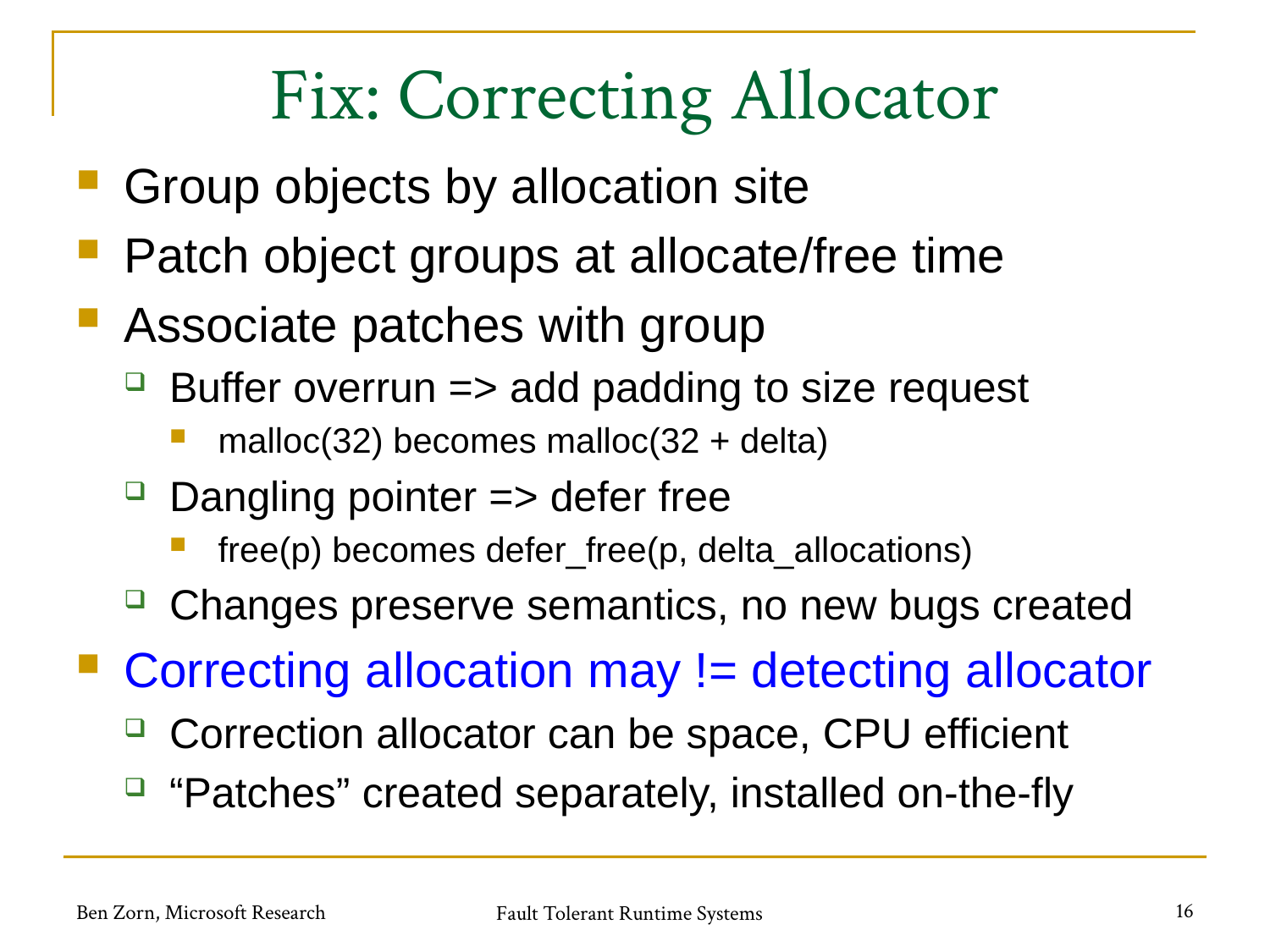

# Fix: Correcting Allocator
Group objects by allocation site
Patch object groups at allocate/free time
Associate patches with group
Buffer overrun => add padding to size request
malloc(32) becomes malloc(32 + delta)
Dangling pointer => defer free
free(p) becomes defer_free(p, delta_allocations)
Changes preserve semantics, no new bugs created
Correcting allocation may != detecting allocator
Correction allocator can be space, CPU efficient
“Patches” created separately, installed on-the-fly

Ben Zorn, Microsoft Research
16
Fault Tolerant Runtime Systems